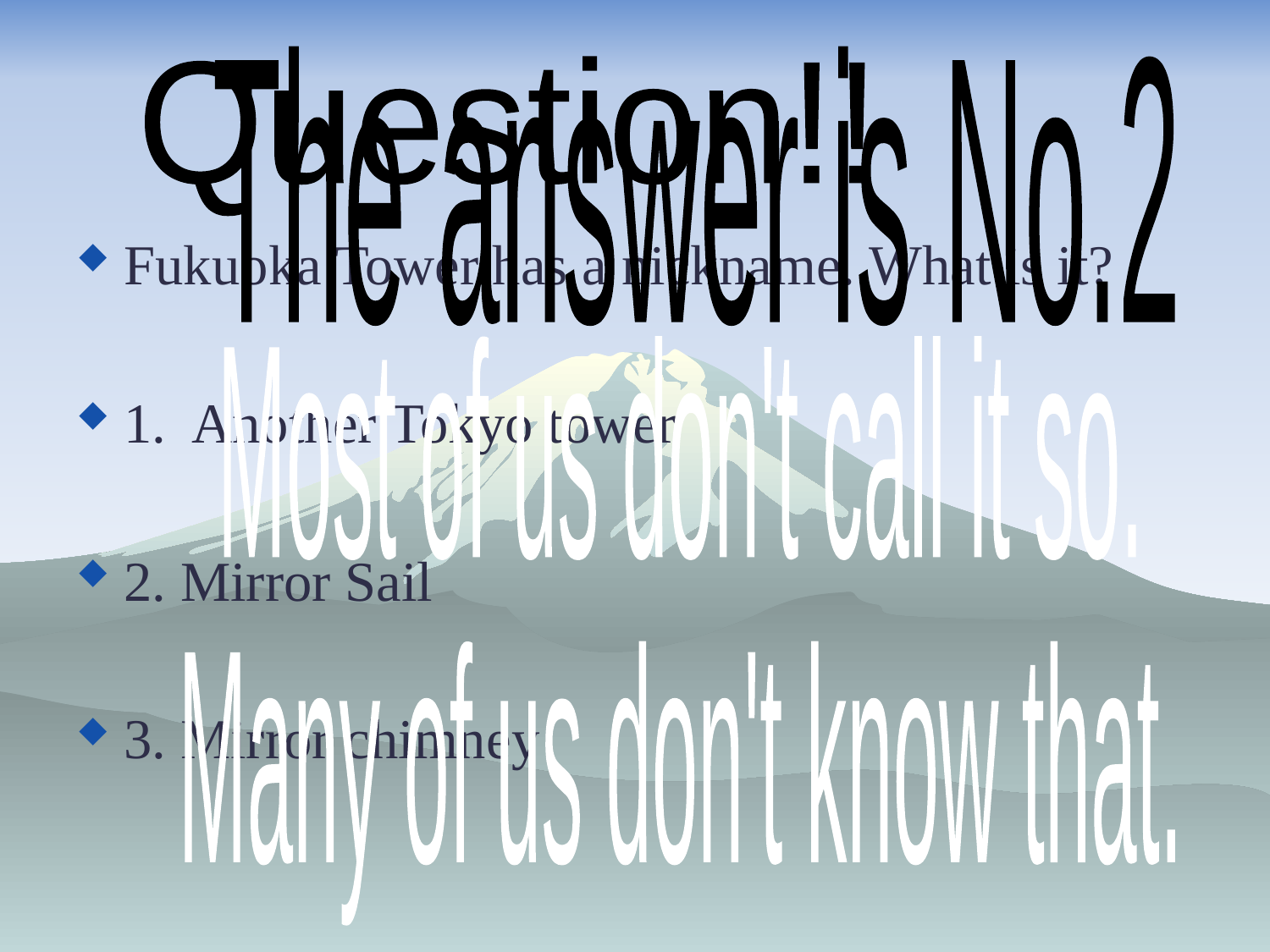

The answer is No.2
Question!!
Fukuoka Tower has a nickname. What is it?

1.  Another Tokyo tower

2. Mirror Sail

3. Mirror chimney
Most of us don't call it so.
Many of us don't know that.